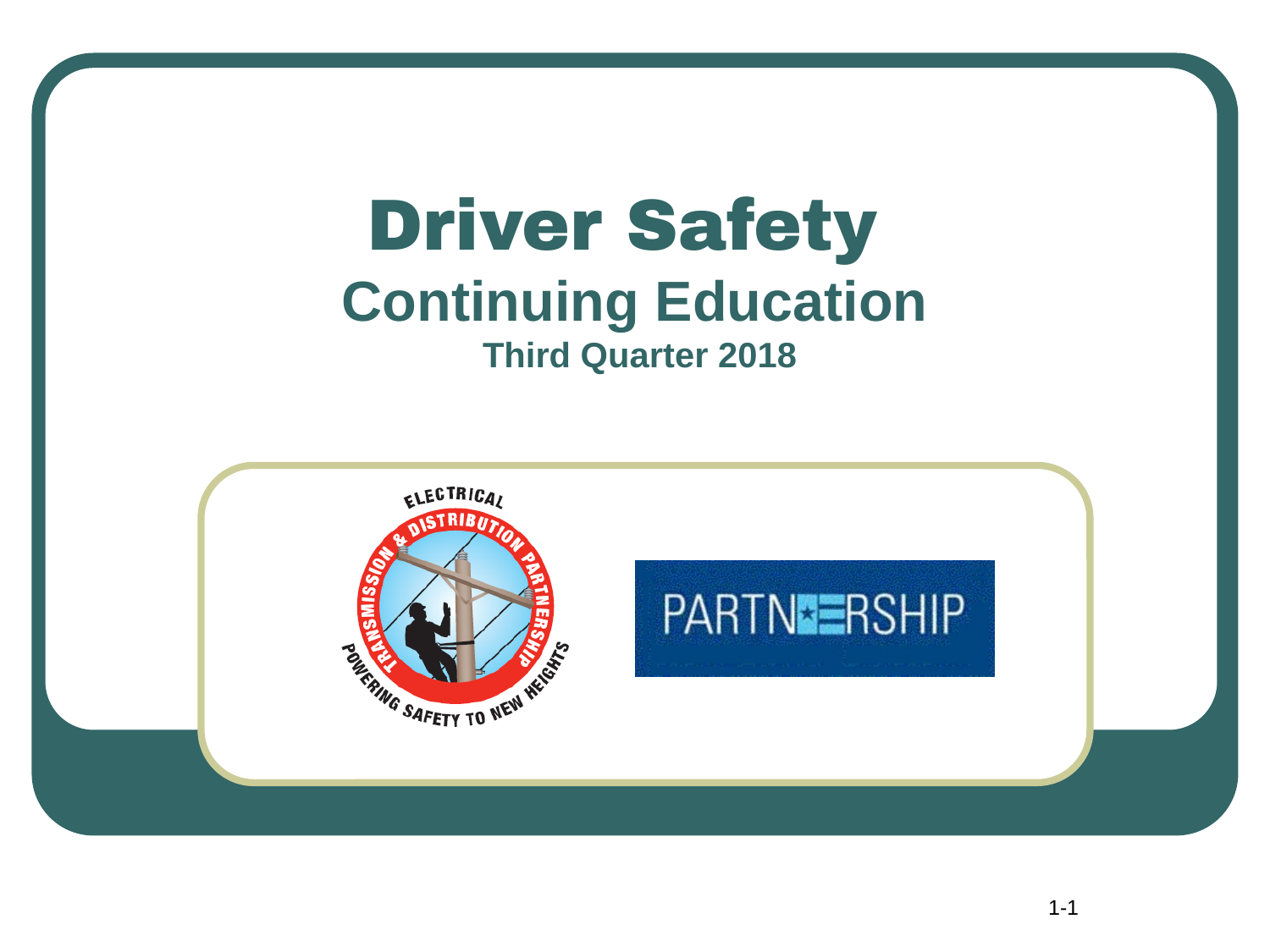

# Driver Safety Continuing Education Third Quarter 2018
1-1